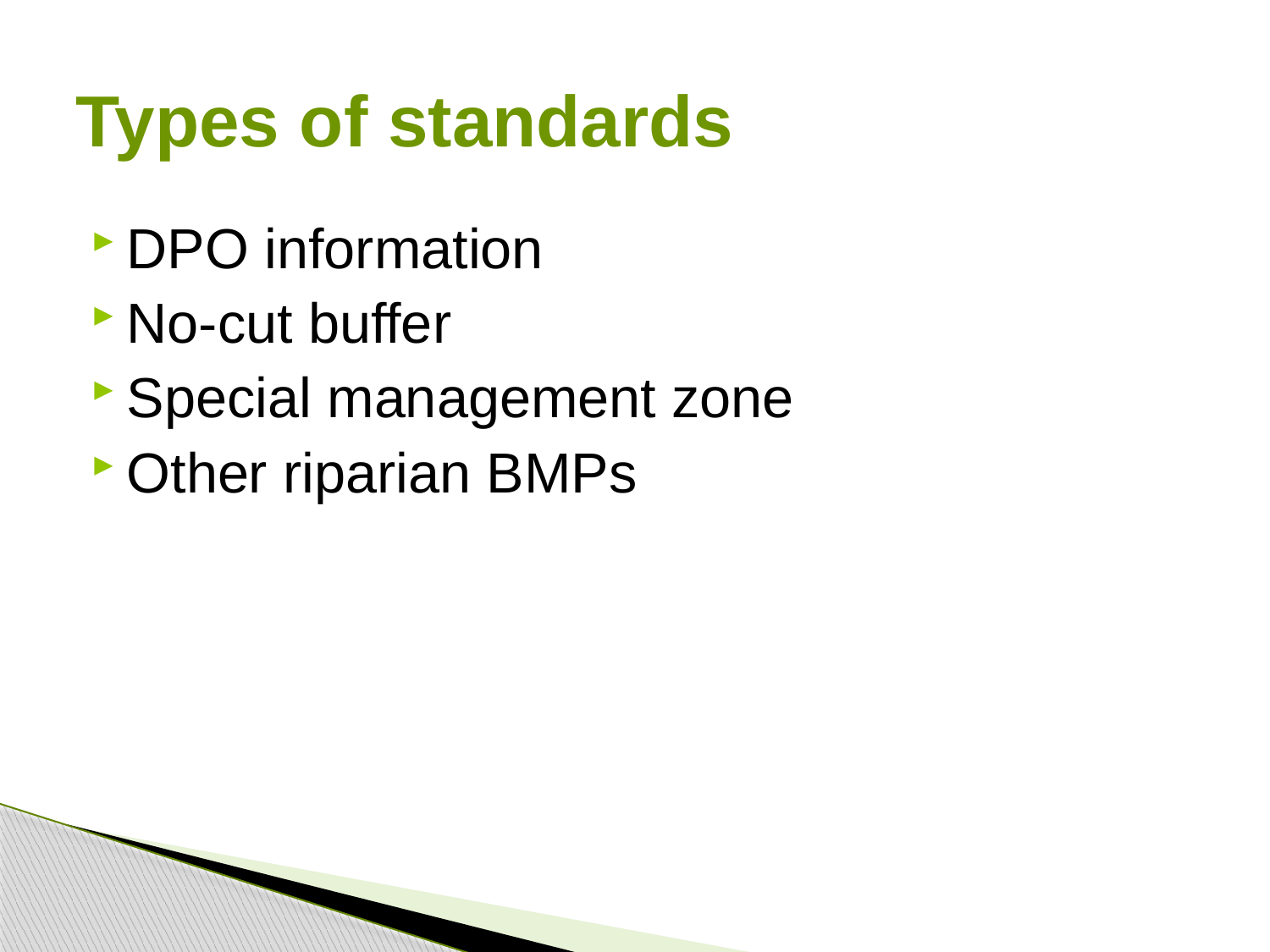

# Types of standards
DPO information
No-cut buffer
Special management zone
Other riparian BMPs